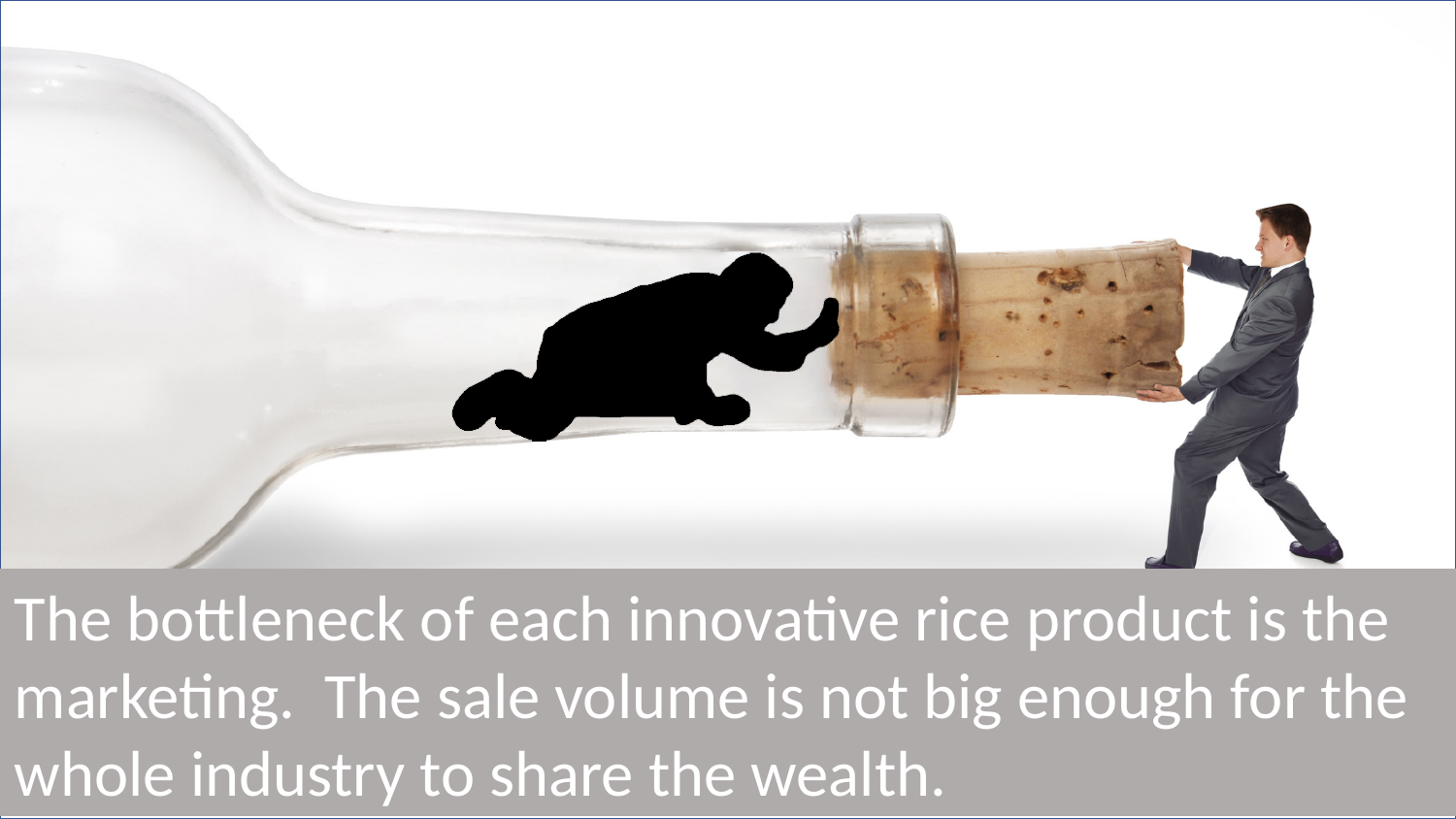

The bottleneck of each innovative rice product is the marketing.  The sale volume is not big enough for the whole industry to share the wealth.